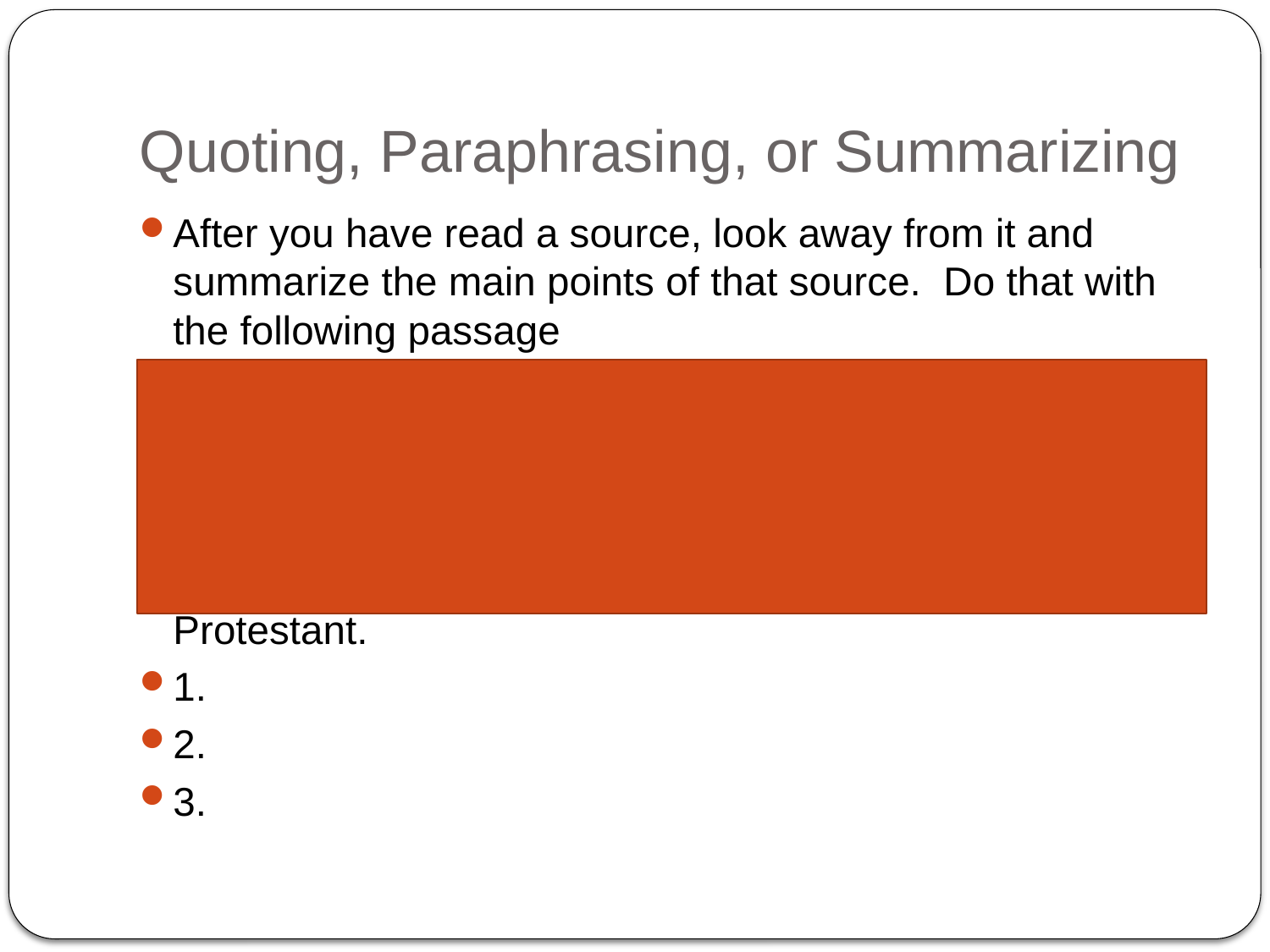

# Quoting, Paraphrasing, or Summarizing
After you have read a source, look away from it and summarize the main points of that source.  Do that with the following passage
Baptist minister and civil rights leader. Born Michael Luther King, Jr., on January 15, 1929 in Atlanta, Georgia. The grandson and son of Baptist ministers, King grew up singing in his church choir. In 1935, his father changed both of their names to Martin to honor the German Protestant.
1.
2.
3.